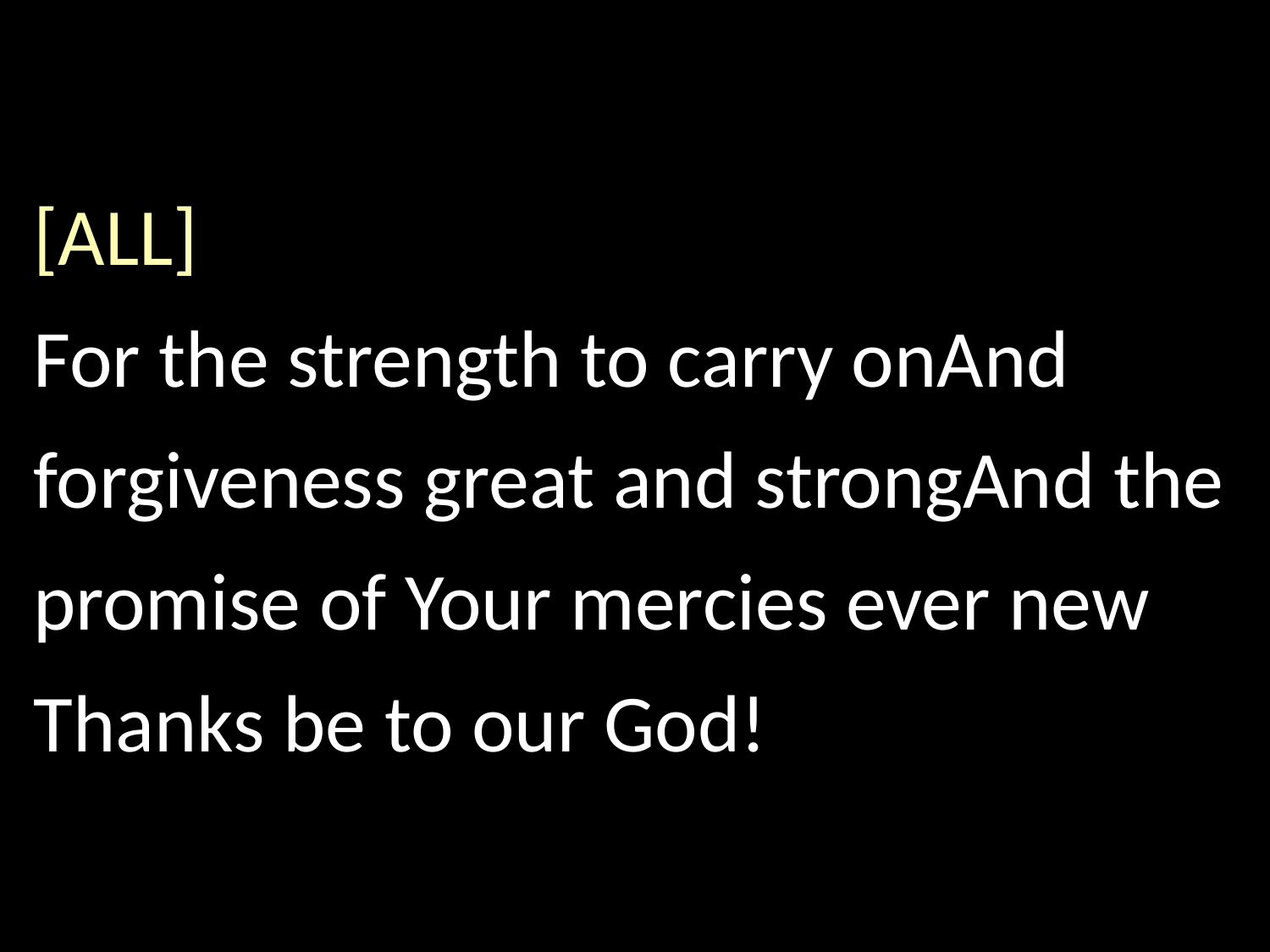

[ALL]
For the strength to carry on And forgiveness great and strong And the promise of Your mercies ever new Thanks be to our God!